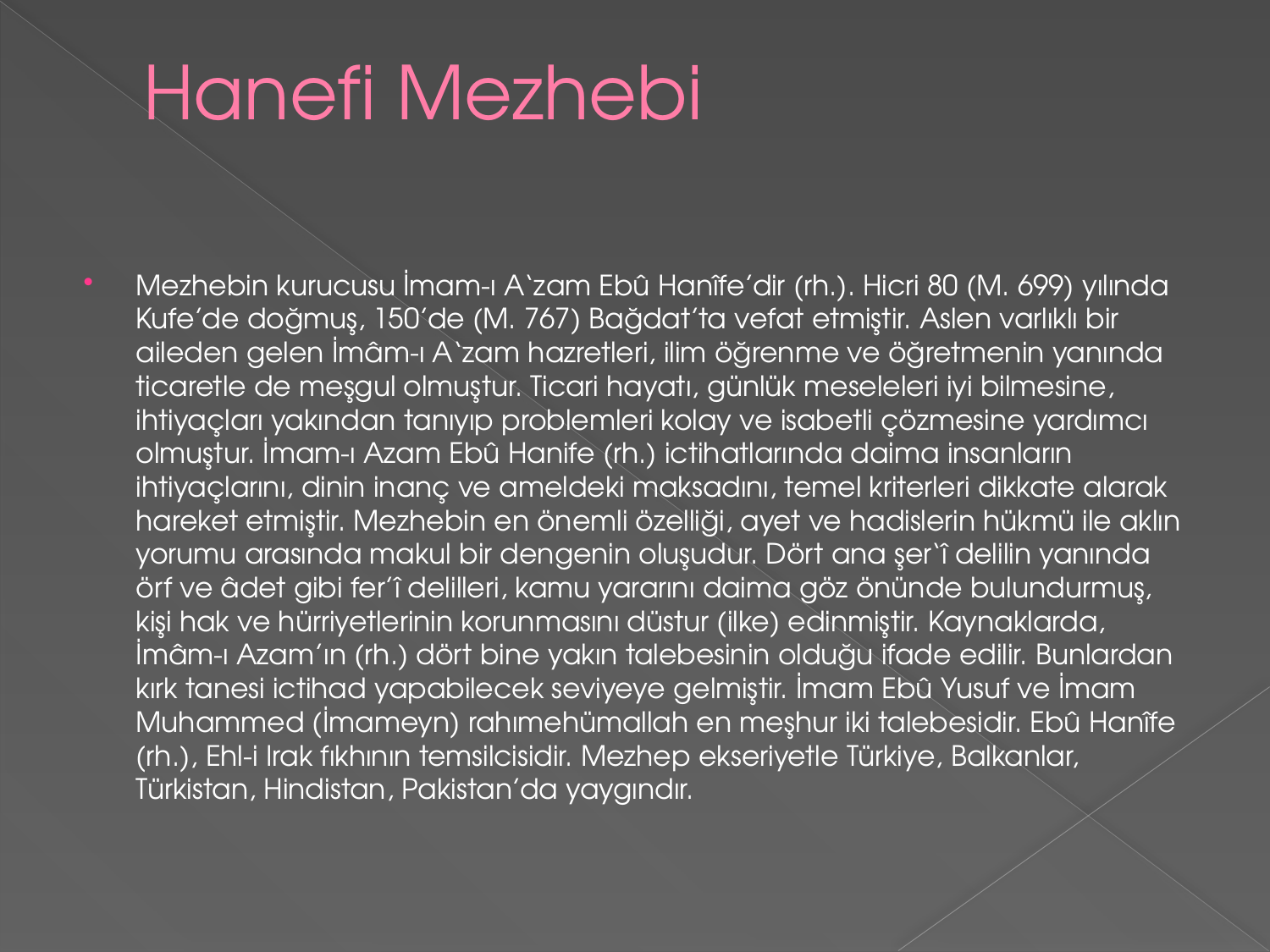

# Hanefi Mezhebi
Mezhebin kurucusu İmam-ı A‘zam Ebû Hanîfe’dir (rh.). Hicri 80 (M. 699) yılında Kufe’de doğmuş, 150’de (M. 767) Bağdat’ta vefat etmiştir. Aslen varlıklı bir aileden gelen İmâm-ı A‘zam hazretleri, ilim öğrenme ve öğretmenin yanında ticaretle de meşgul olmuştur. Ticari hayatı, günlük meseleleri iyi bilmesine, ihtiyaçları yakından tanıyıp problemleri kolay ve isabetli çözmesine yardımcı olmuştur. İmam-ı Azam Ebû Hanife (rh.) ictihatlarında daima insanların ihtiyaçlarını, dinin inanç ve ameldeki maksadını, temel kriterleri dikkate alarak hareket etmiştir. Mezhebin en önemli özelliği, ayet ve hadislerin hükmü ile aklın yorumu arasında makul bir dengenin oluşudur. Dört ana şer‘î delilin yanında örf ve âdet gibi fer’î delilleri, kamu yararını daima göz önünde bulundurmuş, kişi hak ve hürriyetlerinin korunmasını düstur (ilke) edinmiştir. Kaynaklarda, İmâm-ı Azam’ın (rh.) dört bine yakın talebesinin olduğu ifade edilir. Bunlardan kırk tanesi ictihad yapabilecek seviyeye gelmiştir. İmam Ebû Yusuf ve İmam Muhammed (İmameyn) rahımehümallah en meşhur iki talebesidir. Ebû Hanîfe (rh.), Ehl-i Irak fıkhının temsilcisidir. Mezhep ekseriyetle Türkiye, Balkanlar, Türkistan, Hindistan, Pakistan’da yaygındır.